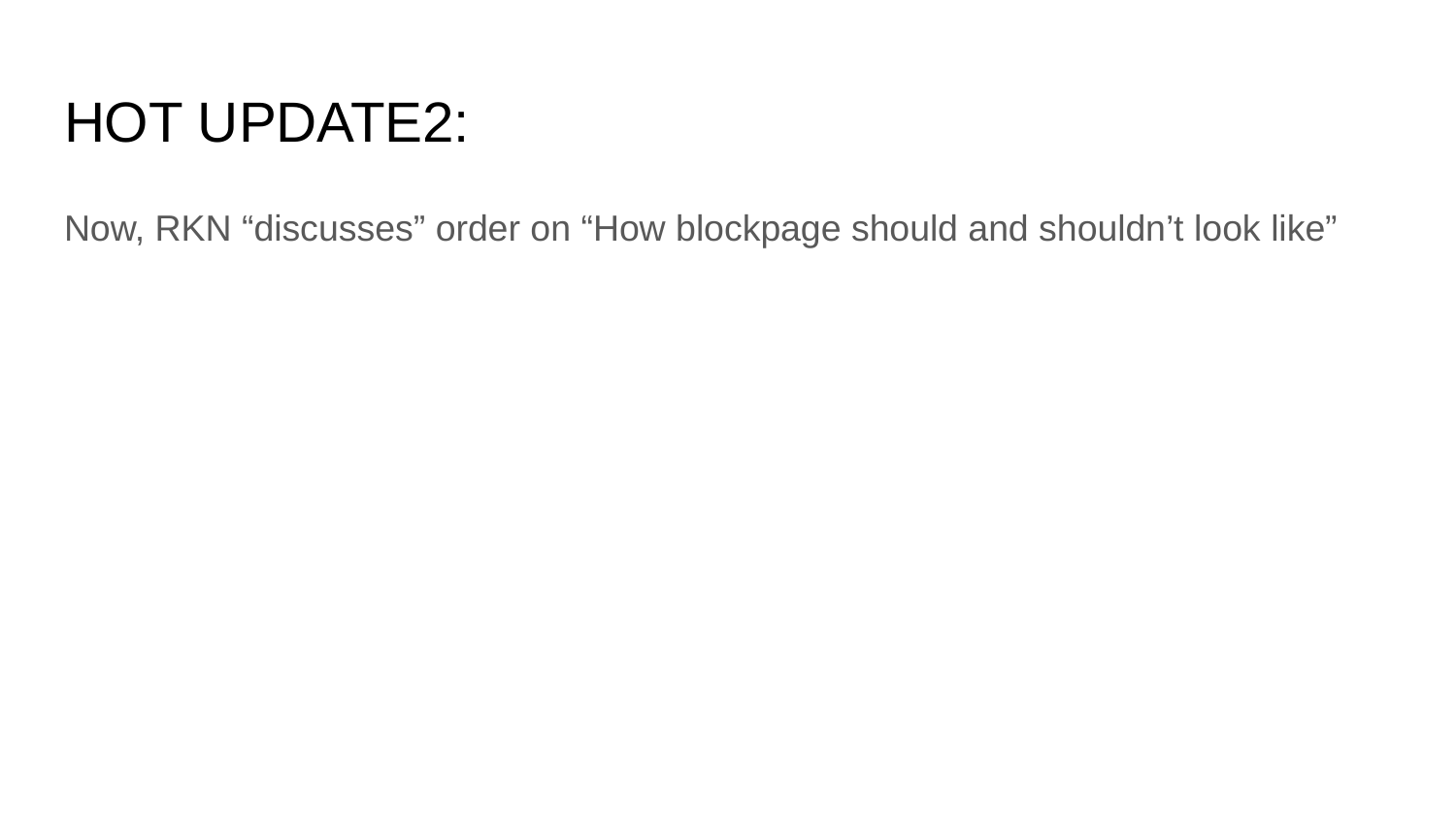

# HOT UPDATE2:
Now, RKN “discusses” order on “How blockpage should and shouldn’t look like”